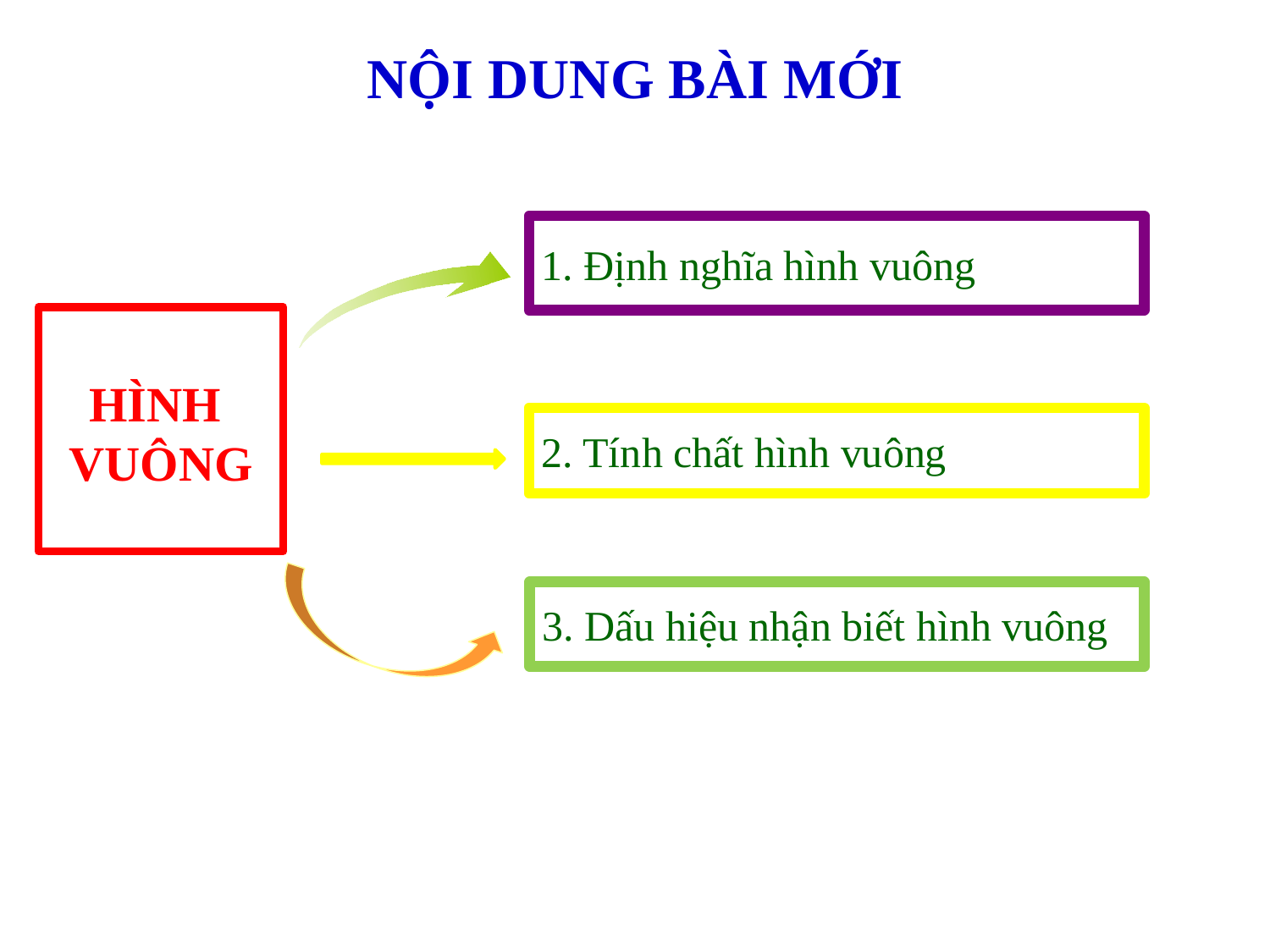

NỘI DUNG BÀI MỚI
1. Định nghĩa hình vuông

HÌNH
VUÔNG
2. Tính chất hình vuông

3. Dấu hiệu nhận biết hình vuông